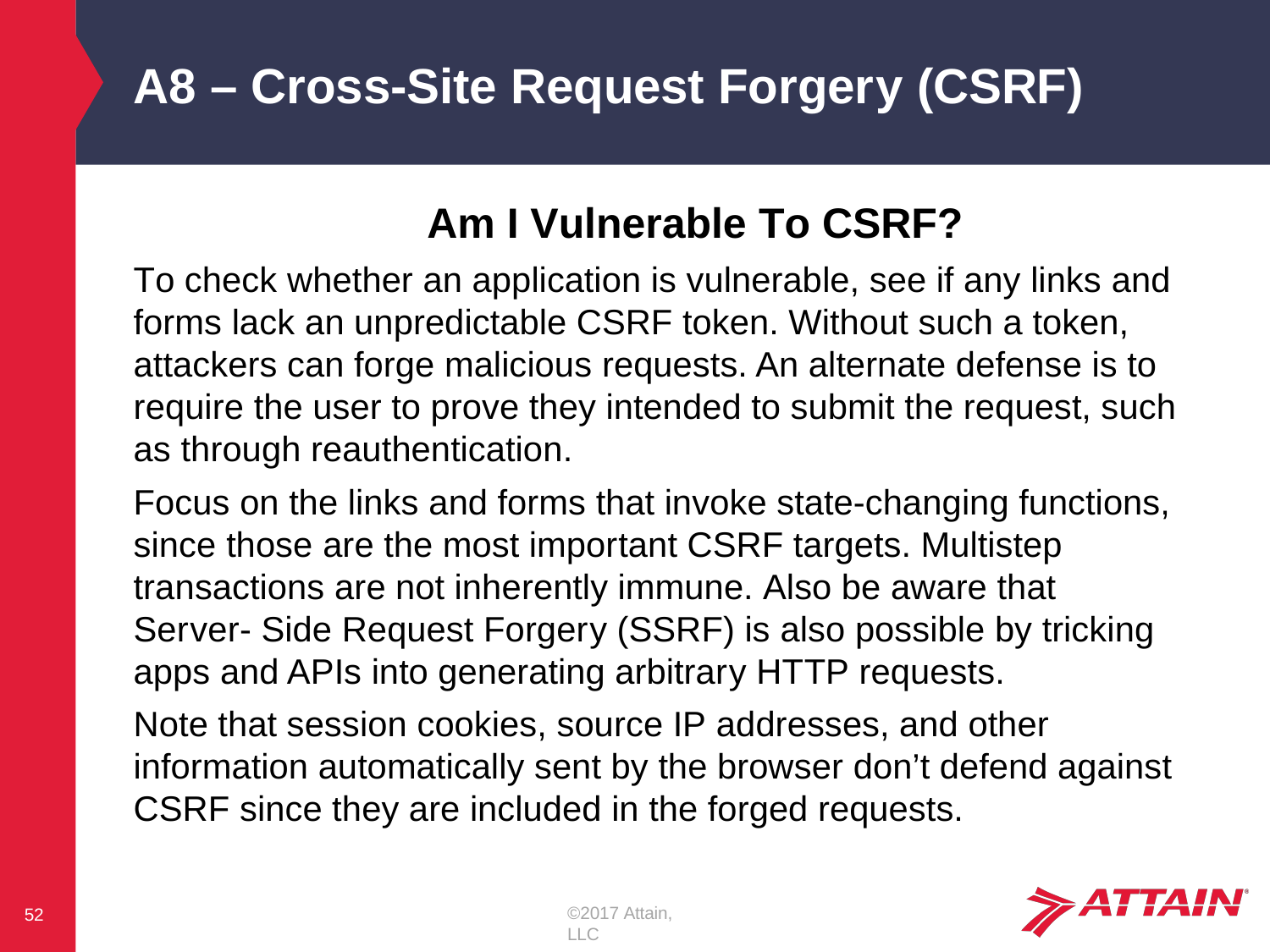

# A8 – Cross-Site Request Forgery (CSRF)
Am I Vulnerable To CSRF?

To check whether an application is vulnerable, see if any links and forms lack an unpredictable CSRF token. Without such a token, attackers can forge malicious requests. An alternate defense is to require the user to prove they intended to submit the request, such as through reauthentication.

Focus on the links and forms that invoke state-changing functions, since those are the most important CSRF targets. Multistep transactions are not inherently immune. Also be aware that Server- Side Request Forgery (SSRF) is also possible by tricking apps and APIs into generating arbitrary HTTP requests.

Note that session cookies, source IP addresses, and other information automatically sent by the browser don’t defend against CSRF since they are included in the forged requests.
©2017 Attain, LLC
52